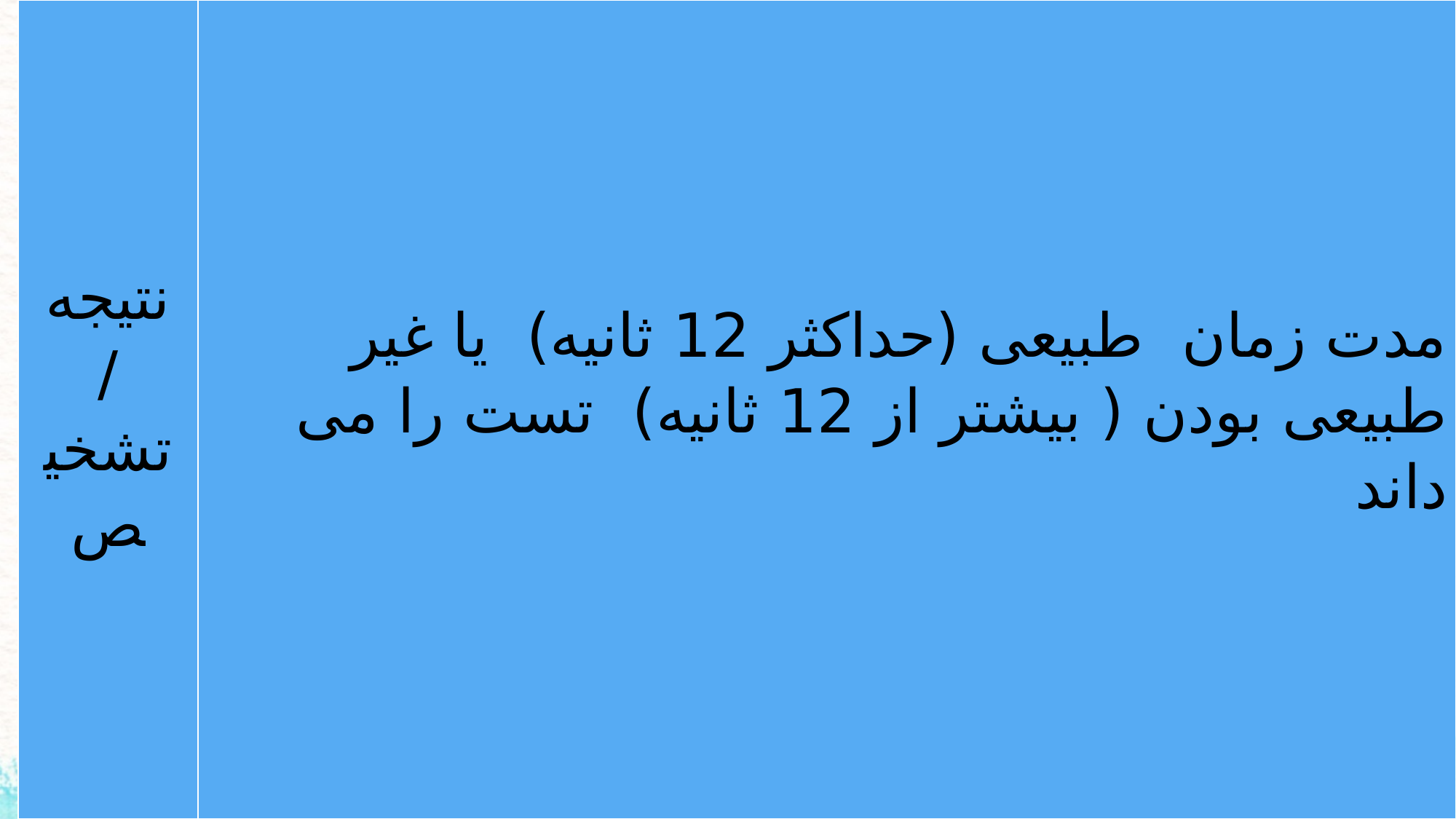

| نتیجه / تشخیص | مدت زمان طبیعی (حداکثر 12 ثانیه) یا غیر طبیعی بودن ( بیشتر از 12 ثانیه) تست را می داند |
| --- | --- |